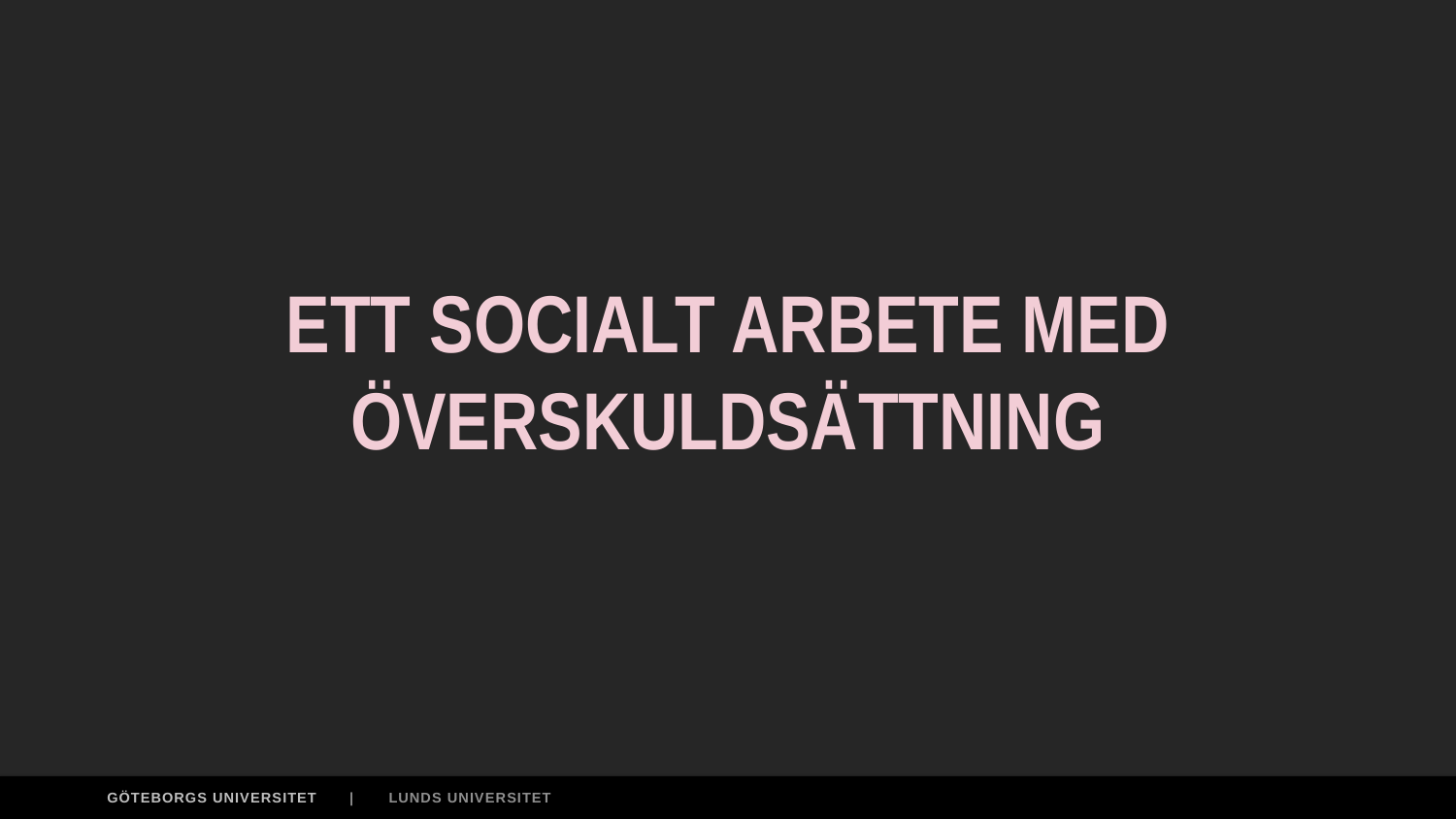

# Ett socialt arbete med överskuldsättning

|       LUNDS UNIVERSITET